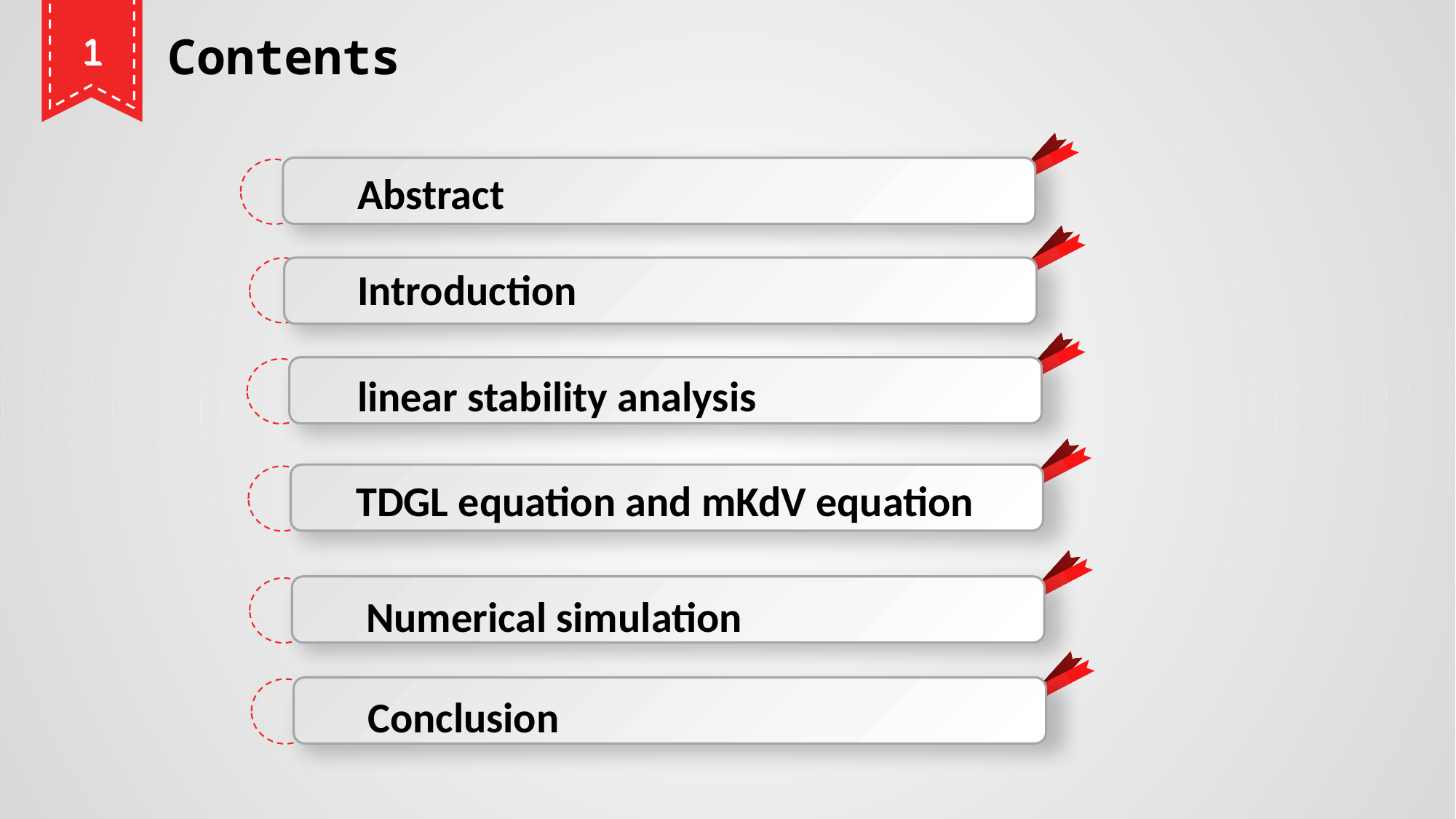

Contents
1
1

Abstract

Introduction

 linear stability analysis

TDGL equation and mKdV equation

Numerical simulation

Conclusion